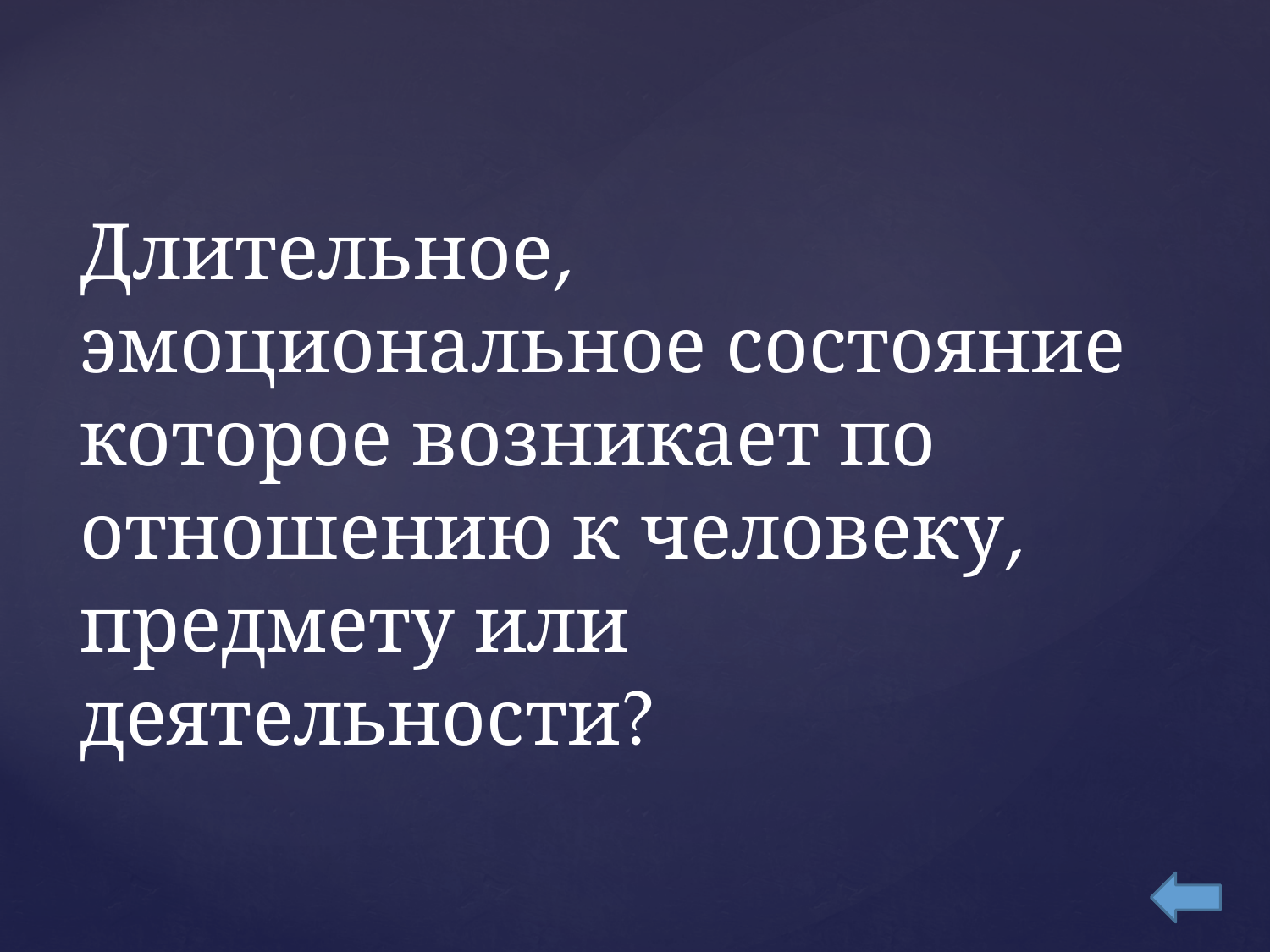

Длительное, эмоциональное состояние которое возникает по отношению к человеку, предмету или деятельности?